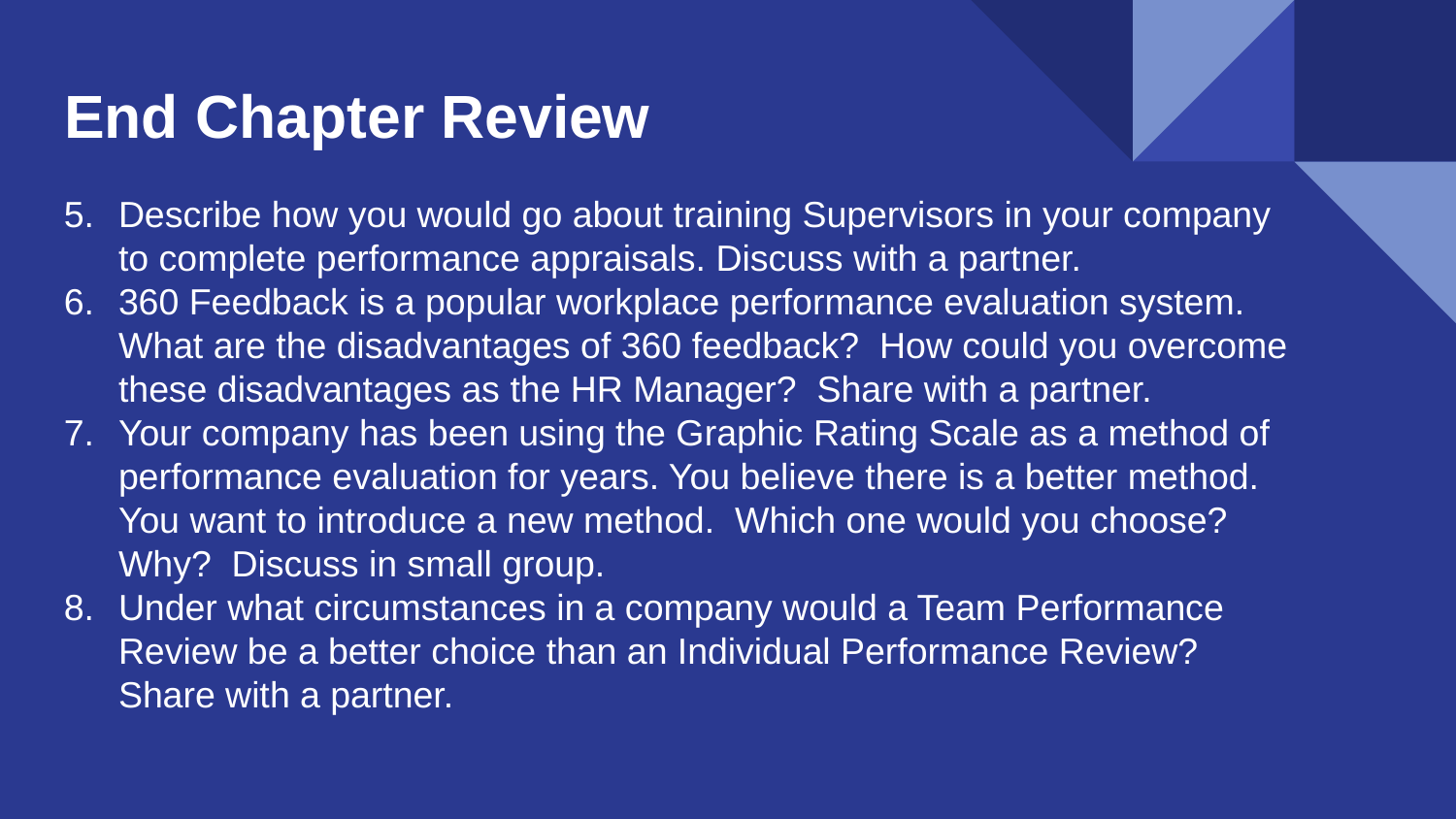

# End Chapter Review
Describe how you would go about training Supervisors in your company to complete performance appraisals. Discuss with a partner.
360 Feedback is a popular workplace performance evaluation system. What are the disadvantages of 360 feedback?  How could you overcome these disadvantages as the HR Manager?  Share with a partner.
Your company has been using the Graphic Rating Scale as a method of performance evaluation for years. You believe there is a better method.  You want to introduce a new method.  Which one would you choose?  Why?  Discuss in small group.
Under what circumstances in a company would a Team Performance Review be a better choice than an Individual Performance Review? Share with a partner.